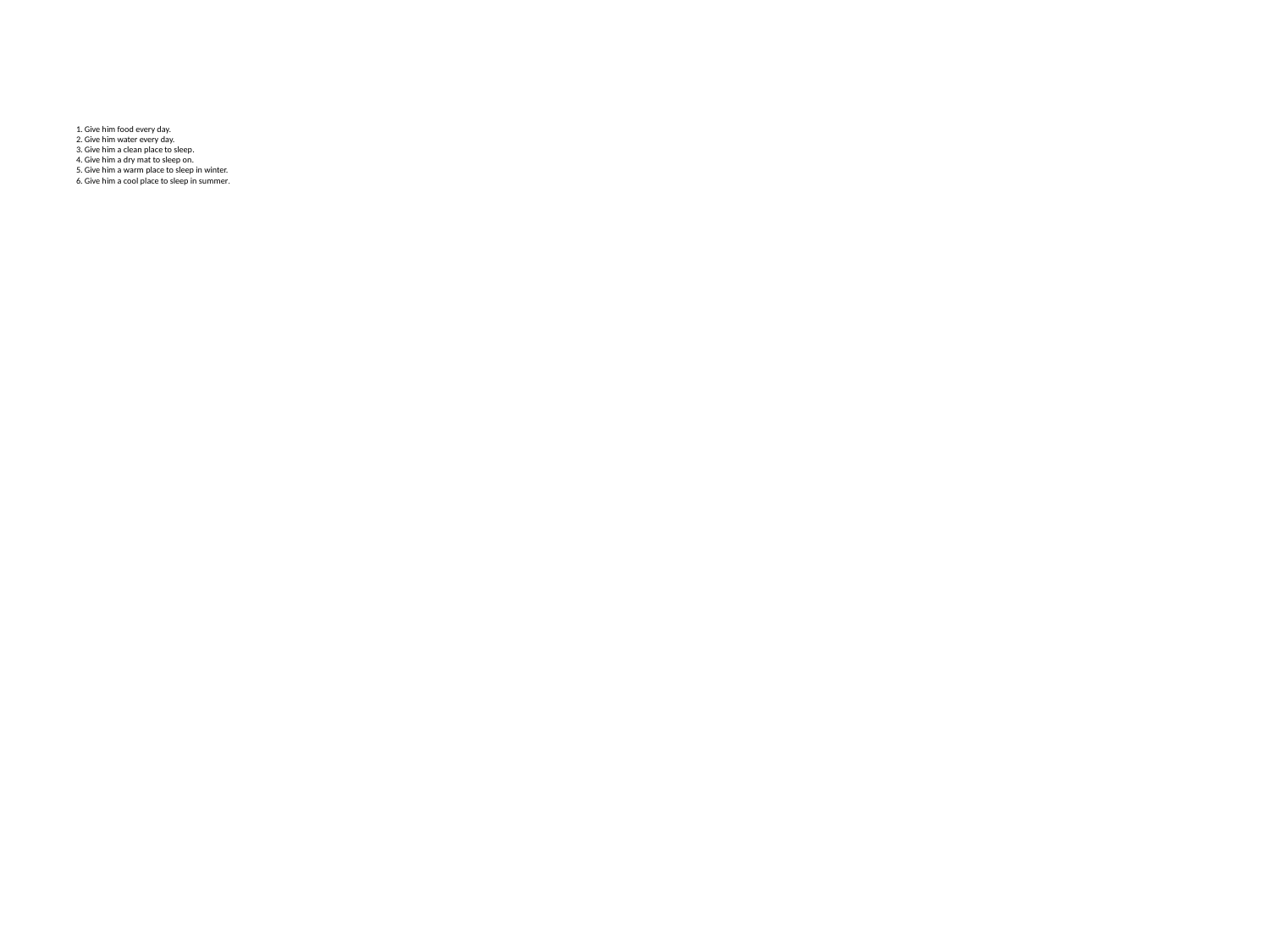

# 1. Give him food every day. 2. Give him water every day. 3. Give him a clean place to sleep. 4. Give him a dry mat to sleep on. 5. Give him a warm place to sleep in winter. 6. Give him a cool place to sleep in summer.